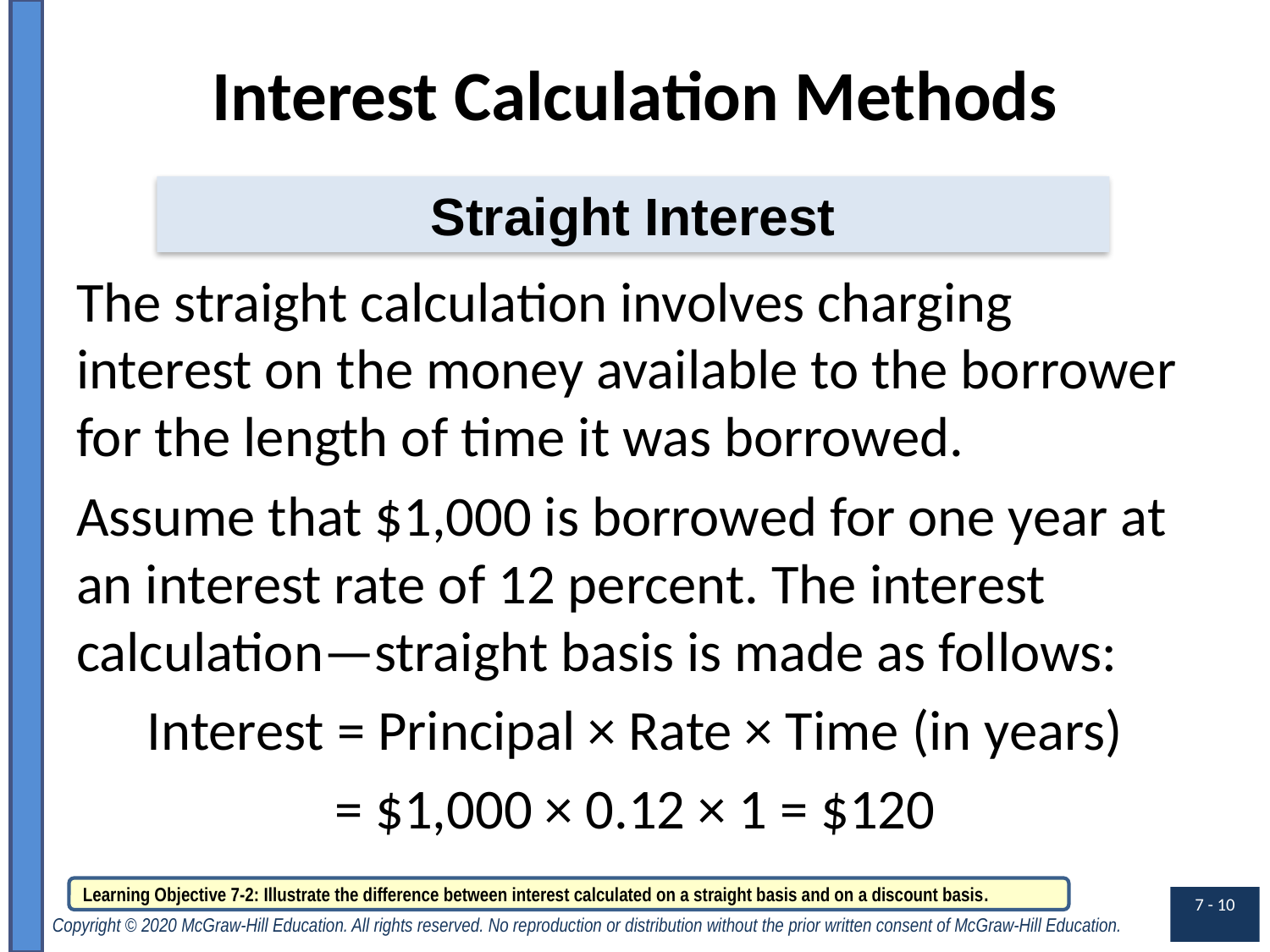

# Interest Calculation Methods
Straight Interest
The straight calculation involves charging interest on the money available to the borrower for the length of time it was borrowed.
Assume that $1,000 is borrowed for one year at an interest rate of 12 percent. The interest calculation—straight basis is made as follows:
Interest = Principal × Rate × Time (in years)
= $1,000 × 0.12 × 1 = $120
Learning Objective 7-2: Illustrate the difference between interest calculated on a straight basis and on a discount basis.